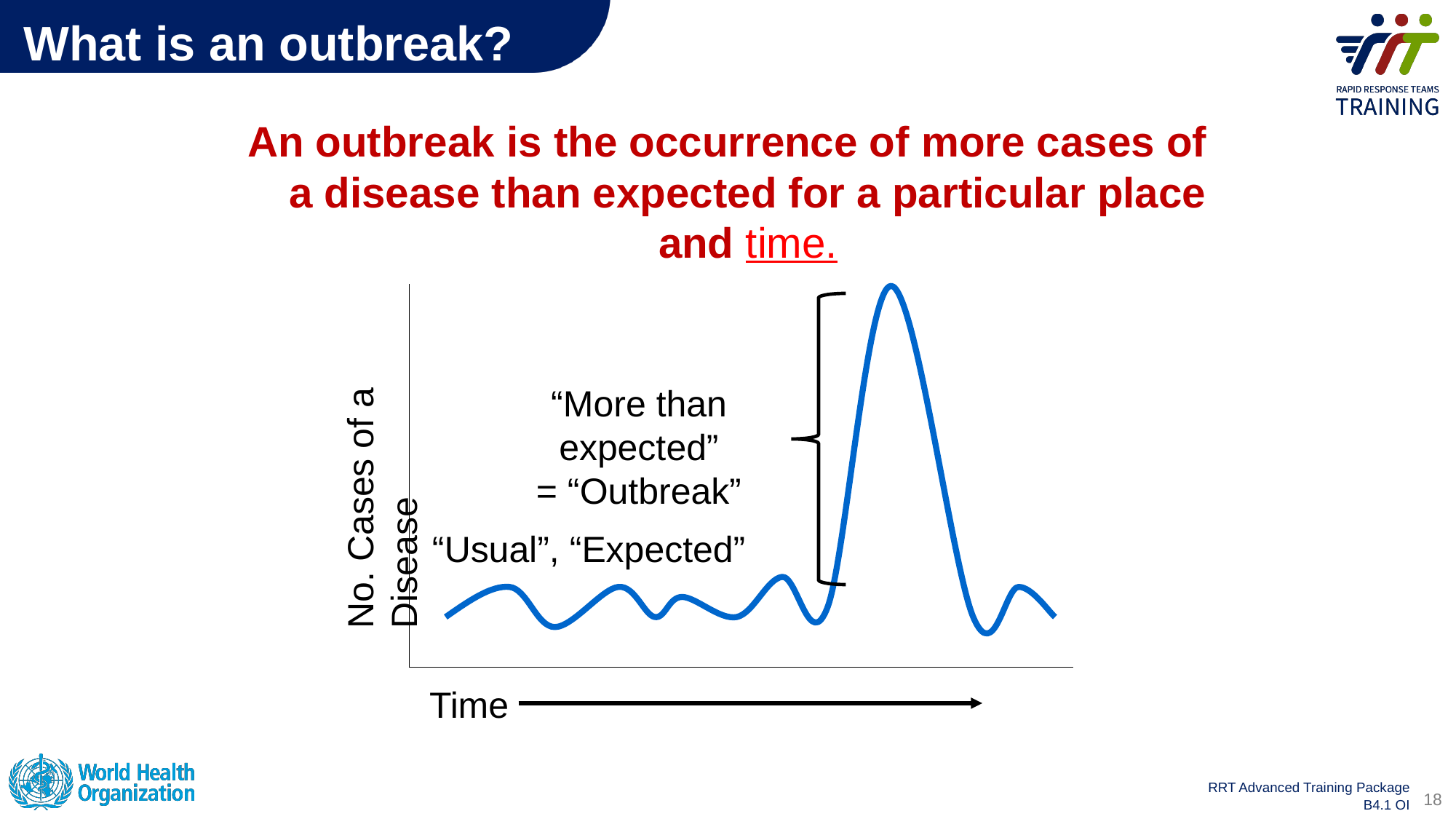

What is an outbreak?
An outbreak is the occurrence of more cases of a disease than expected for a particular place and time.

“More than expected”
= “Outbreak”
No. Cases of a Disease
“Usual”, “Expected”

Time